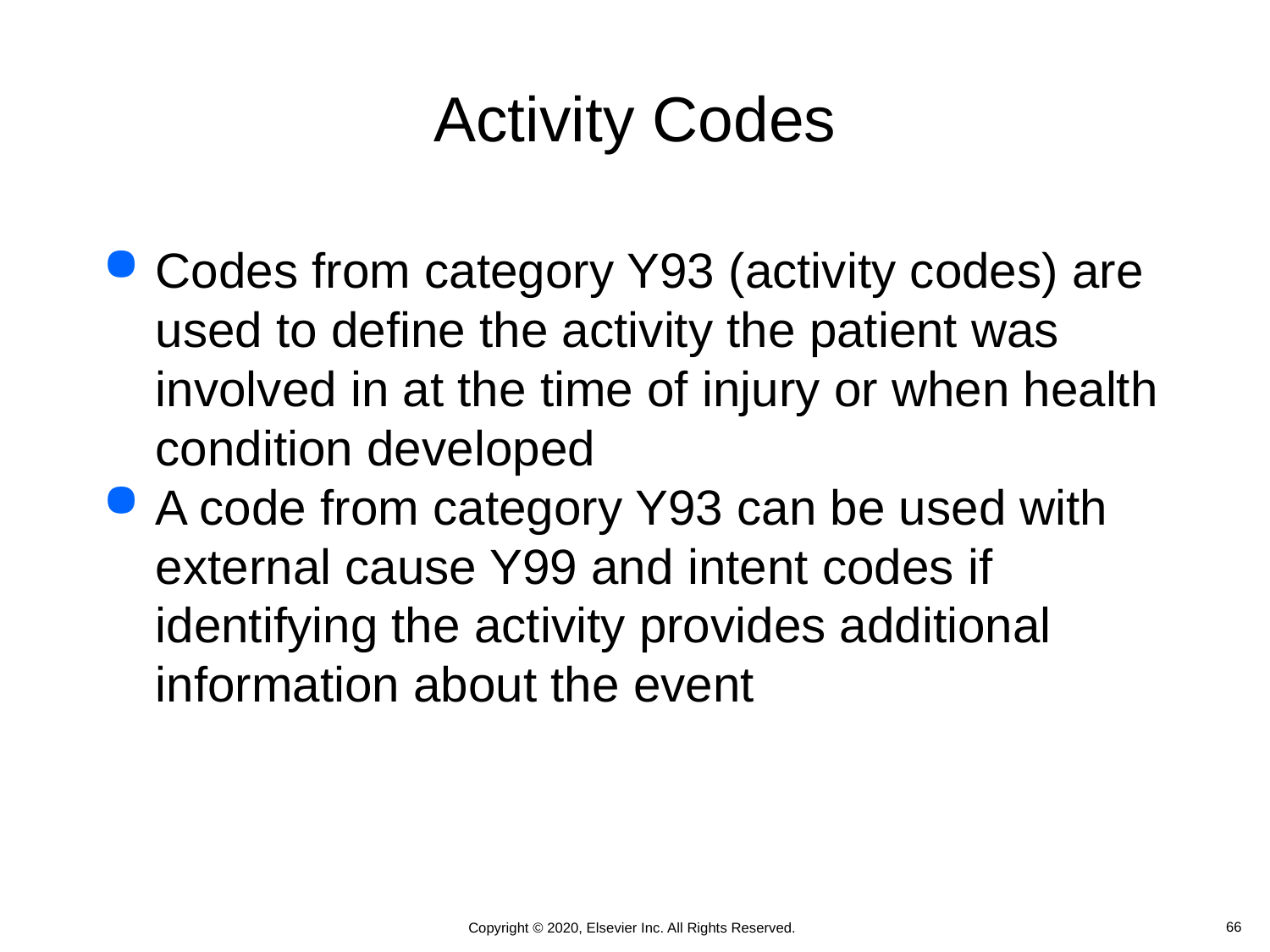

# Activity Codes
Codes from category Y93 (activity codes) are used to define the activity the patient was involved in at the time of injury or when health condition developed
A code from category Y93 can be used with external cause Y99 and intent codes if identifying the activity provides additional information about the event

 66